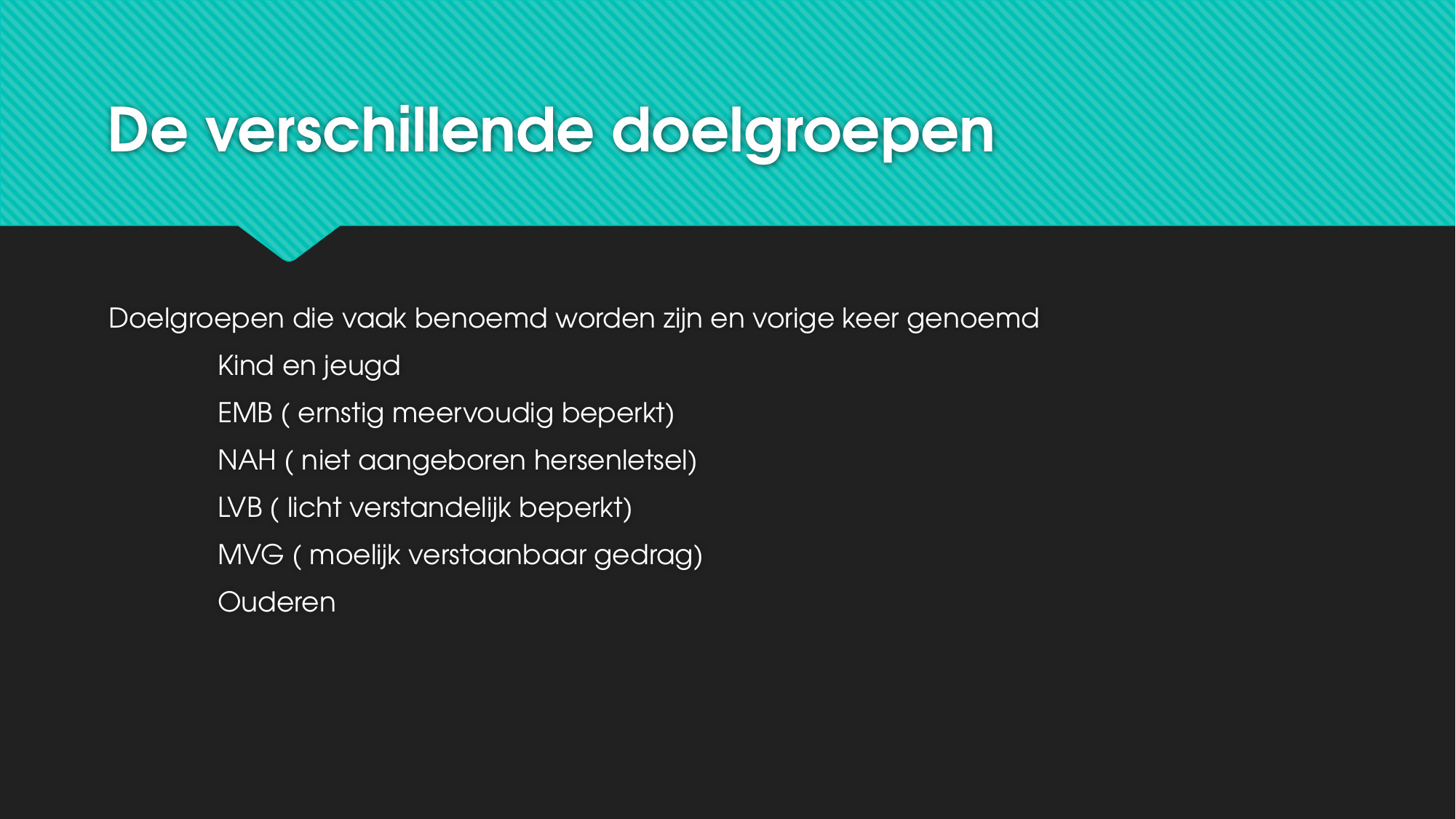

# De verschillende doelgroepen
Doelgroepen die vaak benoemd worden zijn en vorige keer genoemd
	Kind en jeugd
	EMB ( ernstig meervoudig beperkt)
	NAH ( niet aangeboren hersenletsel)
	LVB ( licht verstandelijk beperkt)
	MVG ( moelijk verstaanbaar gedrag)
	Ouderen